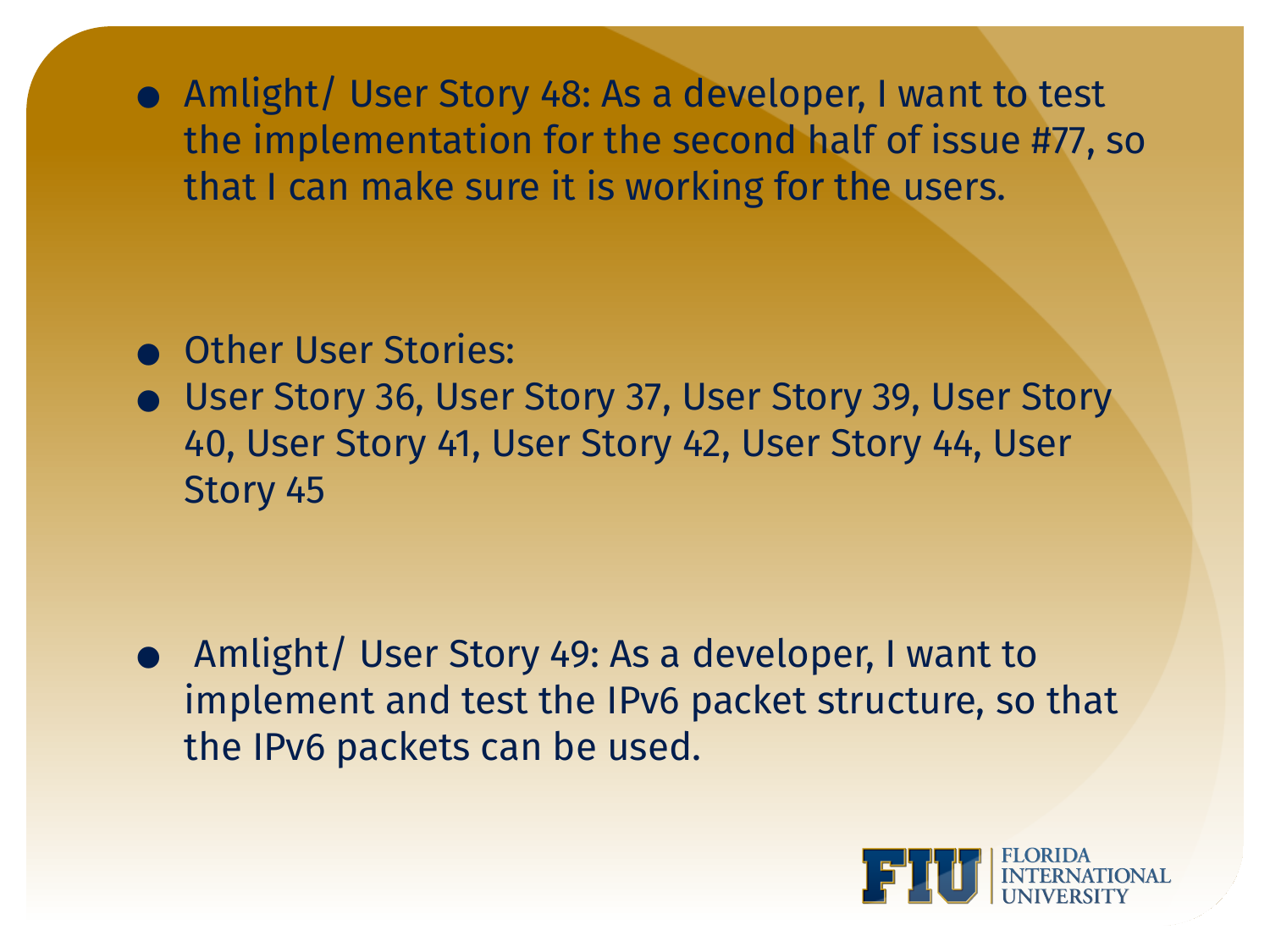

Amlight/ User Story 48: As a developer, I want to test the implementation for the second half of issue #77, so that I can make sure it is working for the users.

Other User Stories:
User Story 36, User Story 37, User Story 39, User Story 40, User Story 41, User Story 42, User Story 44, User Story 45

 Amlight/ User Story 49: As a developer, I want to implement and test the IPv6 packet structure, so that the IPv6 packets can be used.